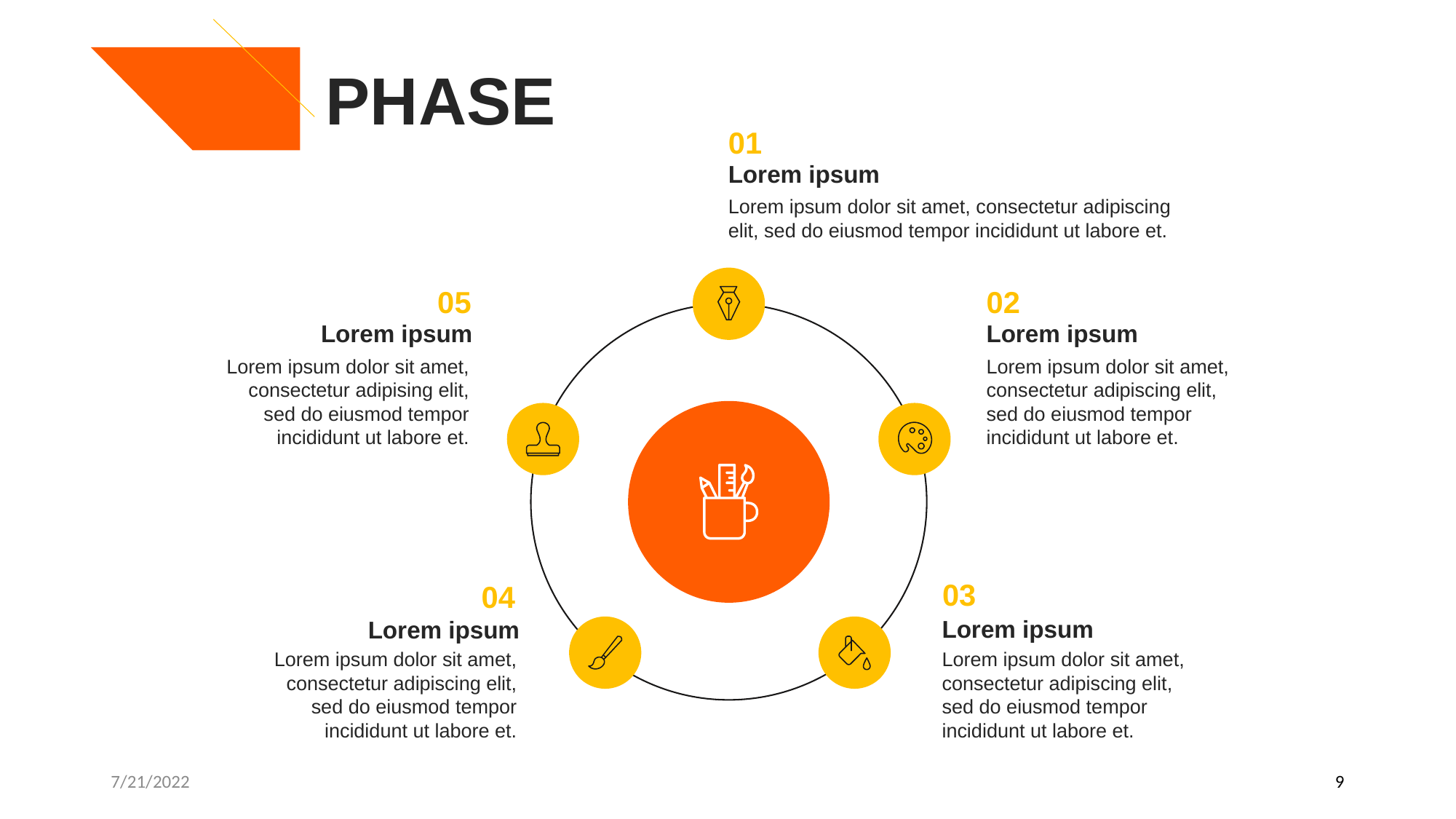

PHASE
01
Lorem ipsum
Lorem ipsum dolor sit amet, consectetur adipiscing elit, sed do eiusmod tempor incididunt ut labore et.

05
02

Lorem ipsum
Lorem ipsum
Lorem ipsum dolor sit amet, consectetur adipising elit, sed do eiusmod tempor incididunt ut labore et.
Lorem ipsum dolor sit amet, consectetur adipiscing elit, sed do eiusmod tempor incididunt ut labore et.

03
04
Lorem ipsum
Lorem ipsum

Lorem ipsum dolor sit amet, consectetur adipiscing elit, sed do eiusmod tempor incididunt ut labore et.
Lorem ipsum dolor sit amet, consectetur adipiscing elit, sed do eiusmod tempor incididunt ut labore et.
7/21/2022
9